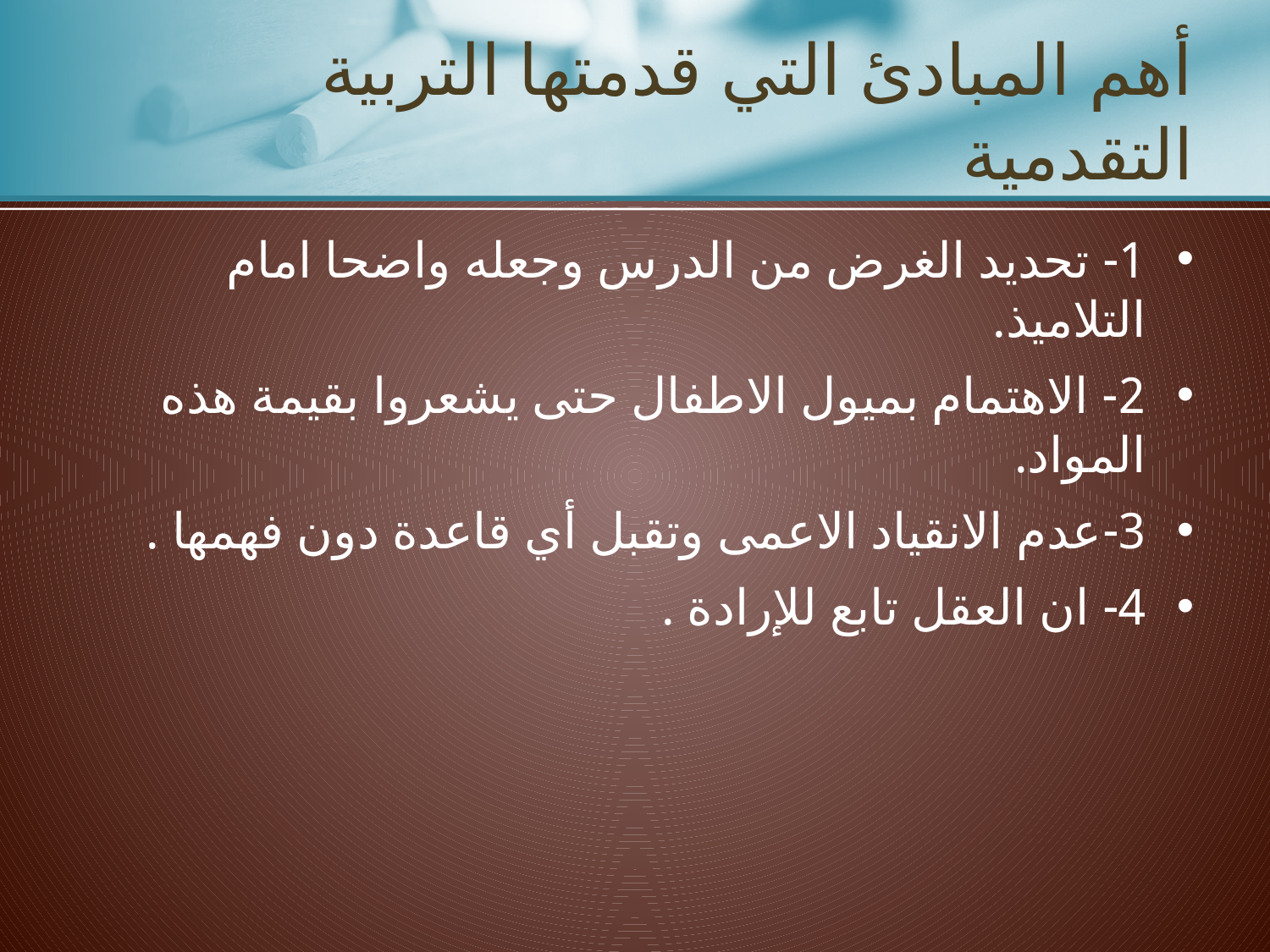

# أهم المبادئ التي قدمتها التربية التقدمية
1- تحديد الغرض من الدرس وجعله واضحا امام التلاميذ.
2- الاهتمام بميول الاطفال حتى يشعروا بقيمة هذه المواد.
3-عدم الانقياد الاعمى وتقبل أي قاعدة دون فهمها .
4- ان العقل تابع للإرادة .